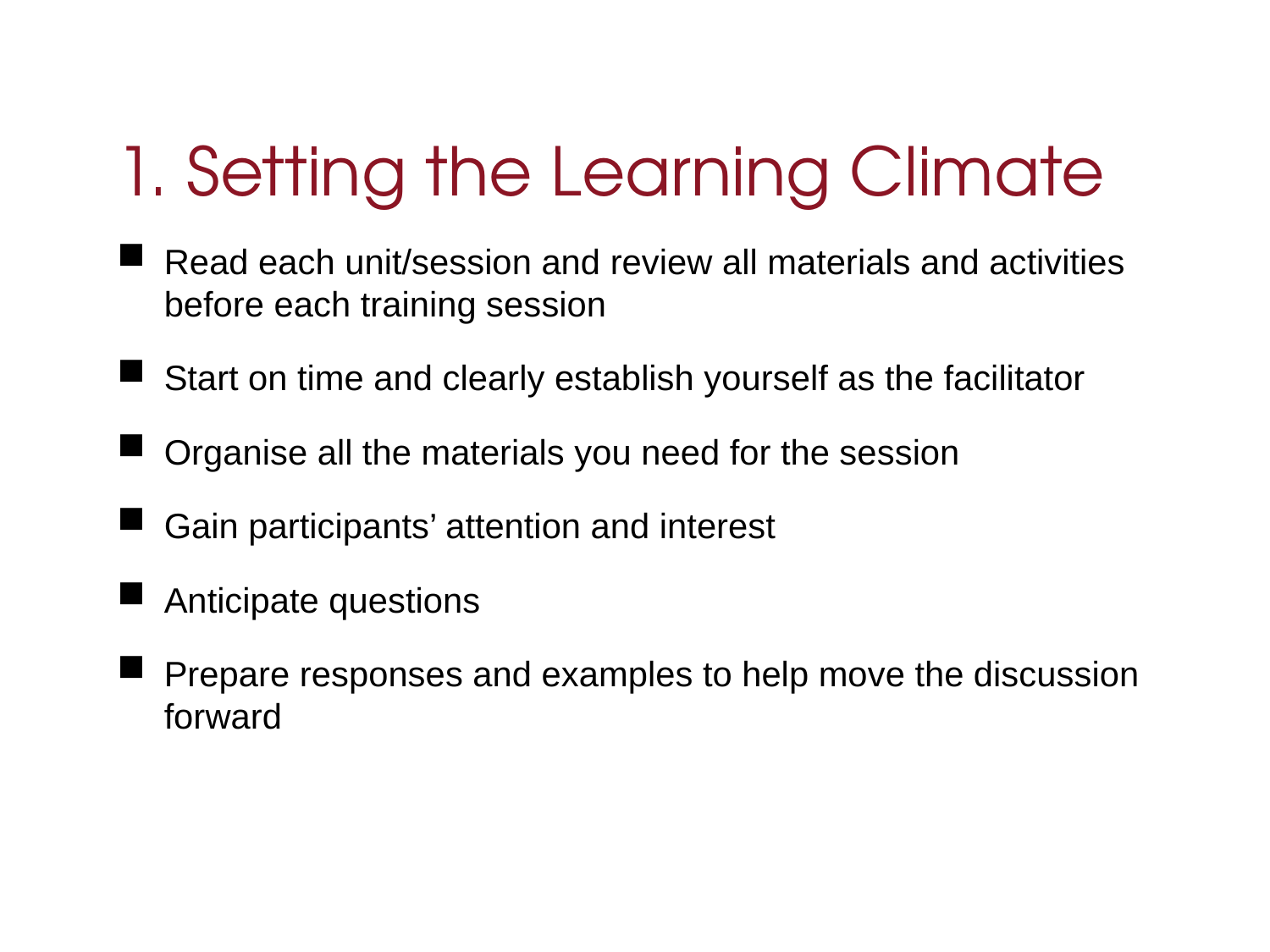

# 1. Setting the Learning Climate
Read each unit/session and review all materials and activities before each training session
Start on time and clearly establish yourself as the facilitator
Organise all the materials you need for the session
Gain participants’ attention and interest
Anticipate questions
Prepare responses and examples to help move the discussion forward